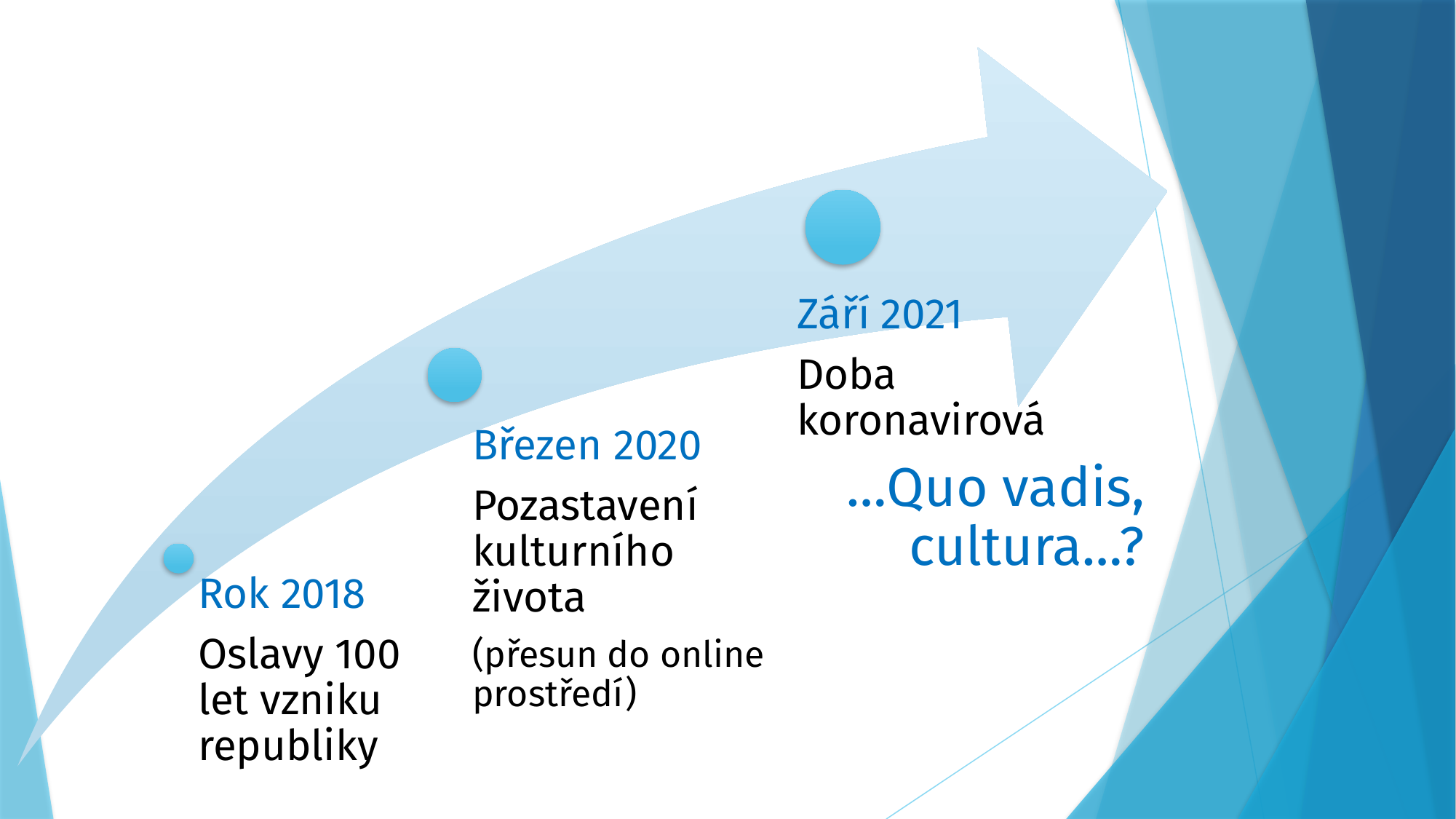

Rok 2018
Oslavy 100 let vzniku republiky
Březen 2020
Pozastavení kulturního života
(přesun do online prostředí)
Září 2021
Doba koronavirová
…Quo vadis, cultura…?